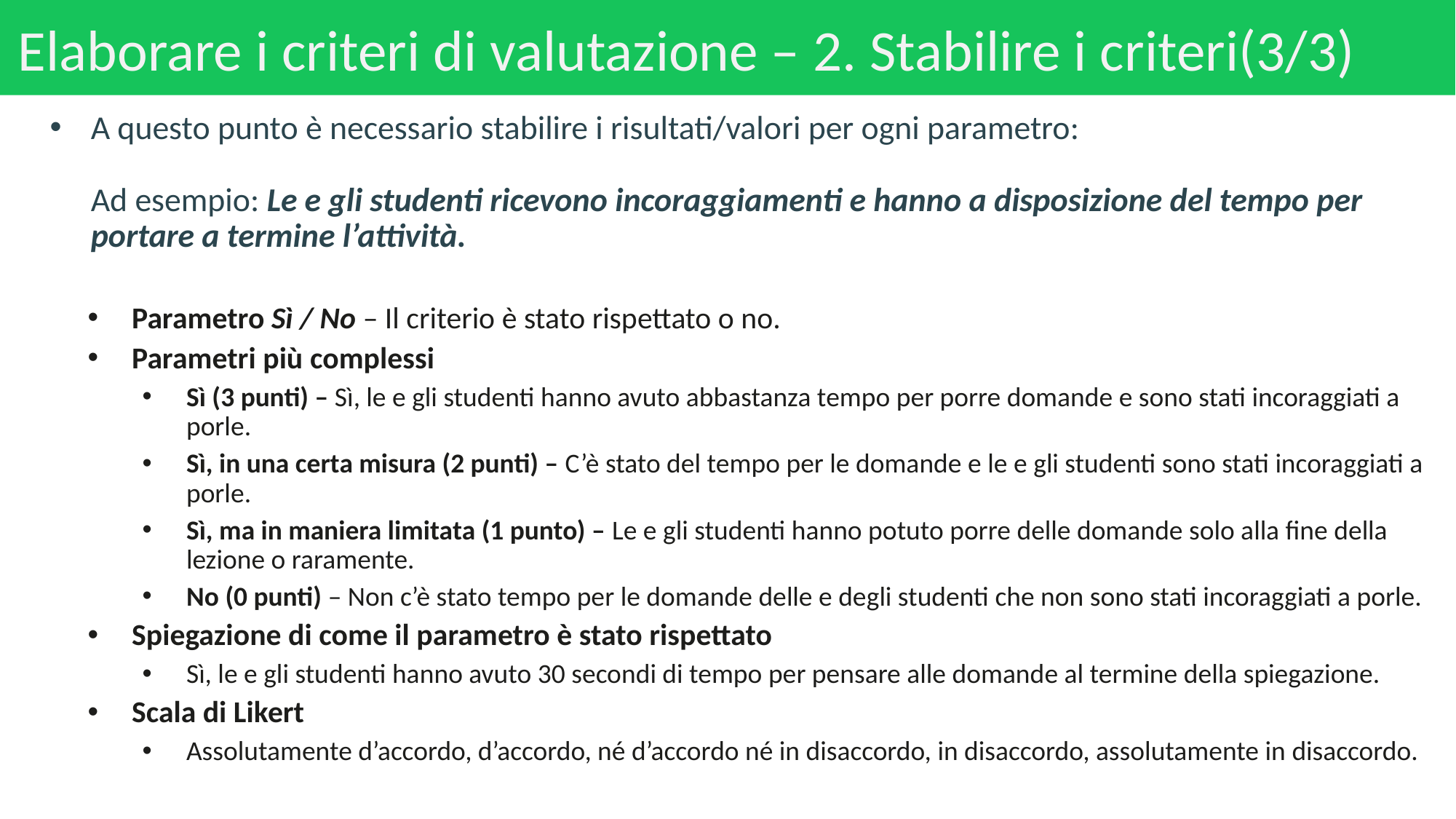

# Elaborare i criteri di valutazione – 2. Stabilire i criteri(3/3)
A questo punto è necessario stabilire i risultati/valori per ogni parametro:
Ad esempio: Le e gli studenti ricevono incoraggiamenti e hanno a disposizione del tempo per portare a termine l’attività.
Parametro Sì / No – Il criterio è stato rispettato o no.
Parametri più complessi
Sì (3 punti) – Sì, le e gli studenti hanno avuto abbastanza tempo per porre domande e sono stati incoraggiati a porle.
Sì, in una certa misura (2 punti) – C’è stato del tempo per le domande e le e gli studenti sono stati incoraggiati a porle.
Sì, ma in maniera limitata (1 punto) – Le e gli studenti hanno potuto porre delle domande solo alla fine della lezione o raramente.
No (0 punti) – Non c’è stato tempo per le domande delle e degli studenti che non sono stati incoraggiati a porle.
Spiegazione di come il parametro è stato rispettato
Sì, le e gli studenti hanno avuto 30 secondi di tempo per pensare alle domande al termine della spiegazione.
Scala di Likert
Assolutamente d’accordo, d’accordo, né d’accordo né in disaccordo, in disaccordo, assolutamente in disaccordo.